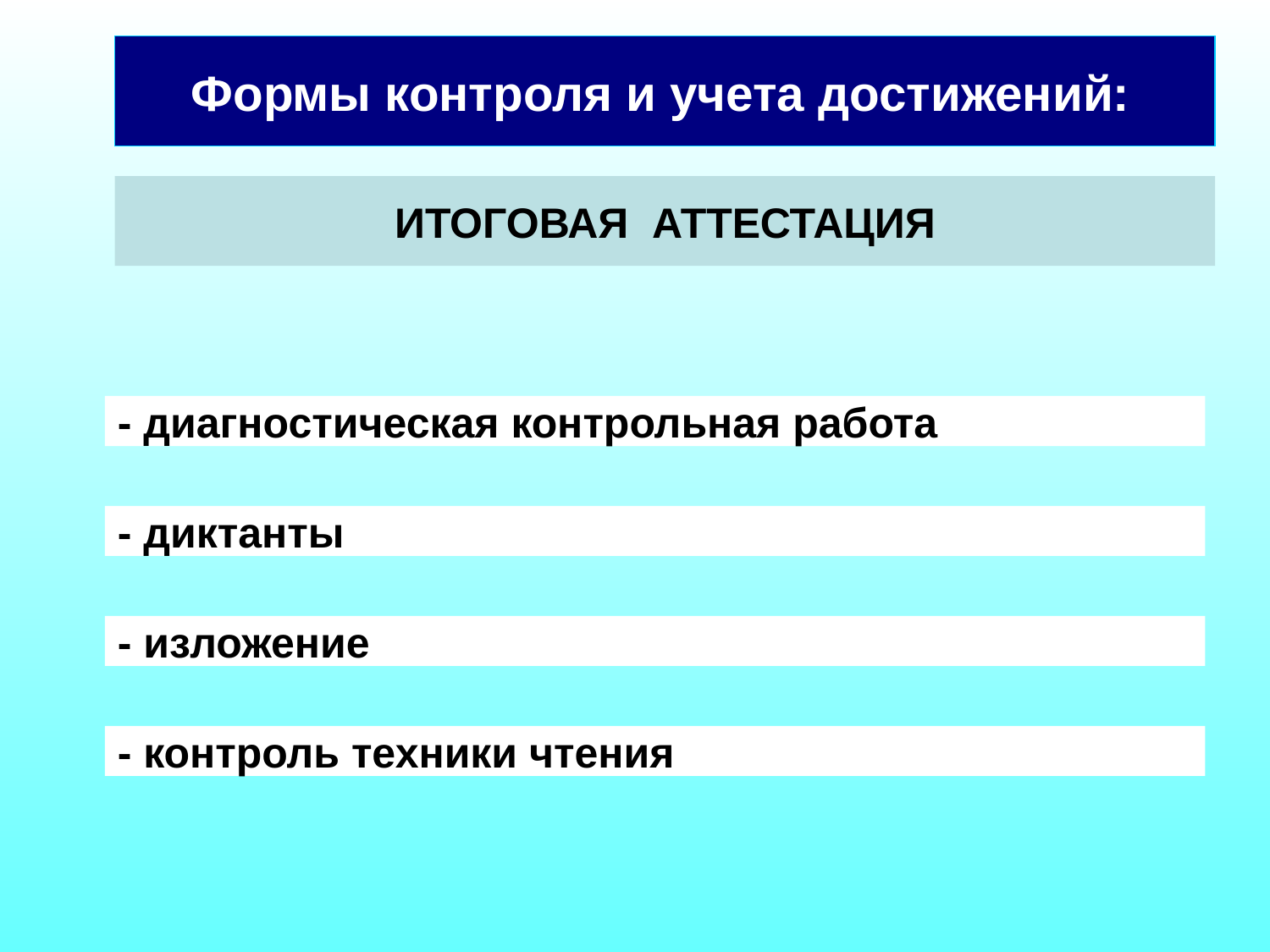

Формы контроля и учета достижений:
ИТОГОВАЯ  АТТЕСТАЦИЯ
- диагностическая контрольная работа
- диктанты
- изложение
- контроль техники чтения